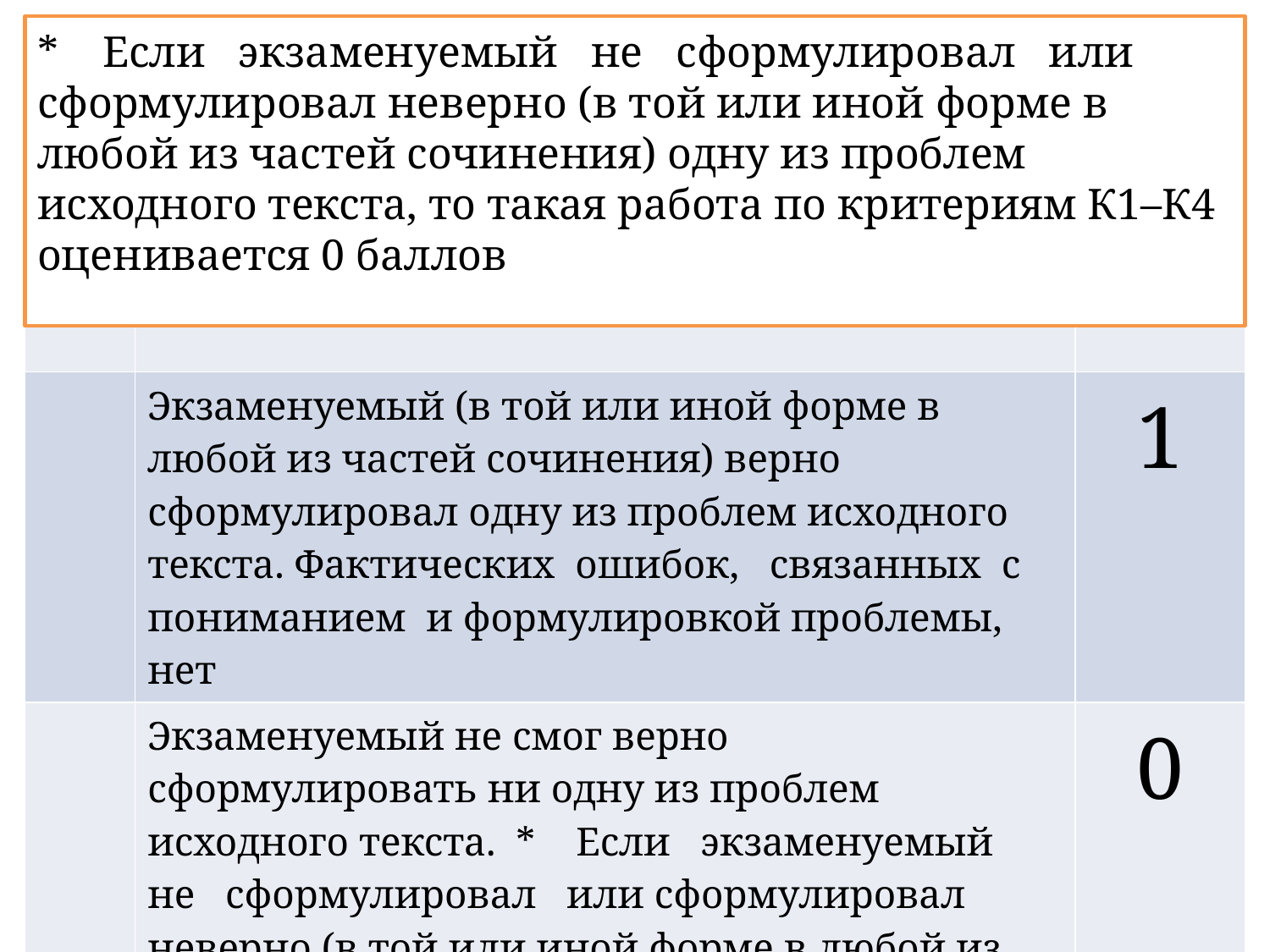

| № | Критерии оценивания сочинения ЕГЭ 2019 | Баллы |
| --- | --- | --- |
| I | Содержание сочинения |  |
| К1 | Формулировка проблем исходного текста |  |
|  | Экзаменуемый (в той или иной форме в любой из частей сочинения) верно сформулировал одну из проблем исходного текста. Фактических ошибок, связанных с пониманием и формулировкой проблемы, нет | 1 |
|  | Экзаменуемый не смог верно сформулировать ни одну из проблем исходного текста. \* Если экзаменуемый не сформулировал или сформулировал неверно (в той или иной форме в любой из частей сочинения) одну из проблем исходного текста, то такая работа по критериям К1–К4 оценивается 0 баллов | 0 |
*    Если   экзаменуемый   не   сформулировал   или сформулировал неверно (в той или иной форме в любой из частей сочинения) одну из проблем исходного текста, то такая работа по критериям К1–К4 оценивается 0 баллов